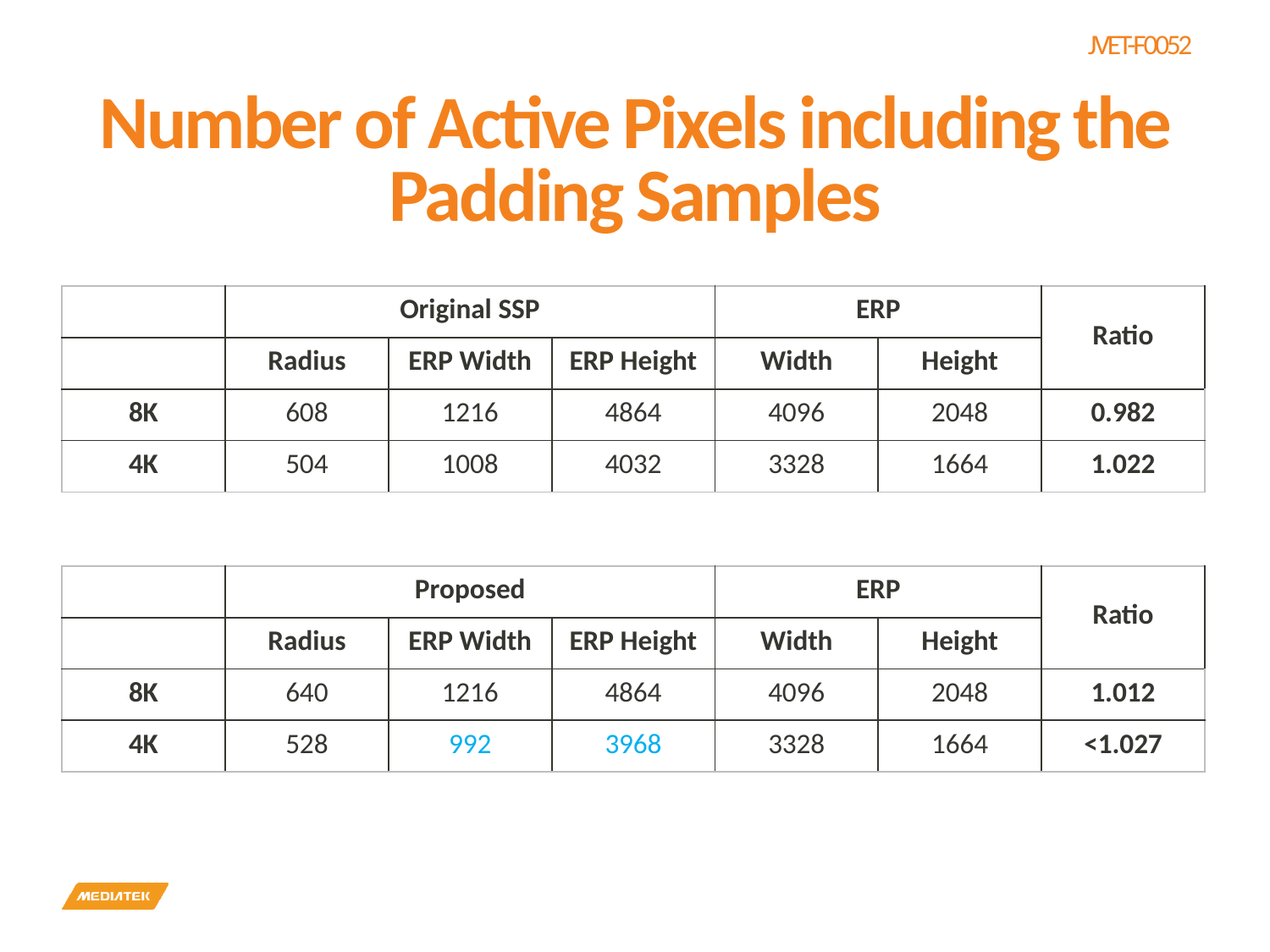

# Number of Active Pixels including the Padding Samples
|  | Original SSP |  |  | ERP |  | Ratio |
| --- | --- | --- | --- | --- | --- | --- |
|  | Radius | ERP Width | ERP Height | Width | Height |  |
| 8K | 608 | 1216 | 4864 | 4096 | 2048 | 0.982 |
| 4K | 504 | 1008 | 4032 | 3328 | 1664 | 1.022 |
|  | Proposed |  |  | ERP |  | Ratio |
| --- | --- | --- | --- | --- | --- | --- |
|  | Radius | ERP Width | ERP Height | Width | Height |  |
| 8K | 640 | 1216 | 4864 | 4096 | 2048 | 1.012 |
| 4K | 528 | 992 | 3968 | 3328 | 1664 | <1.027 |